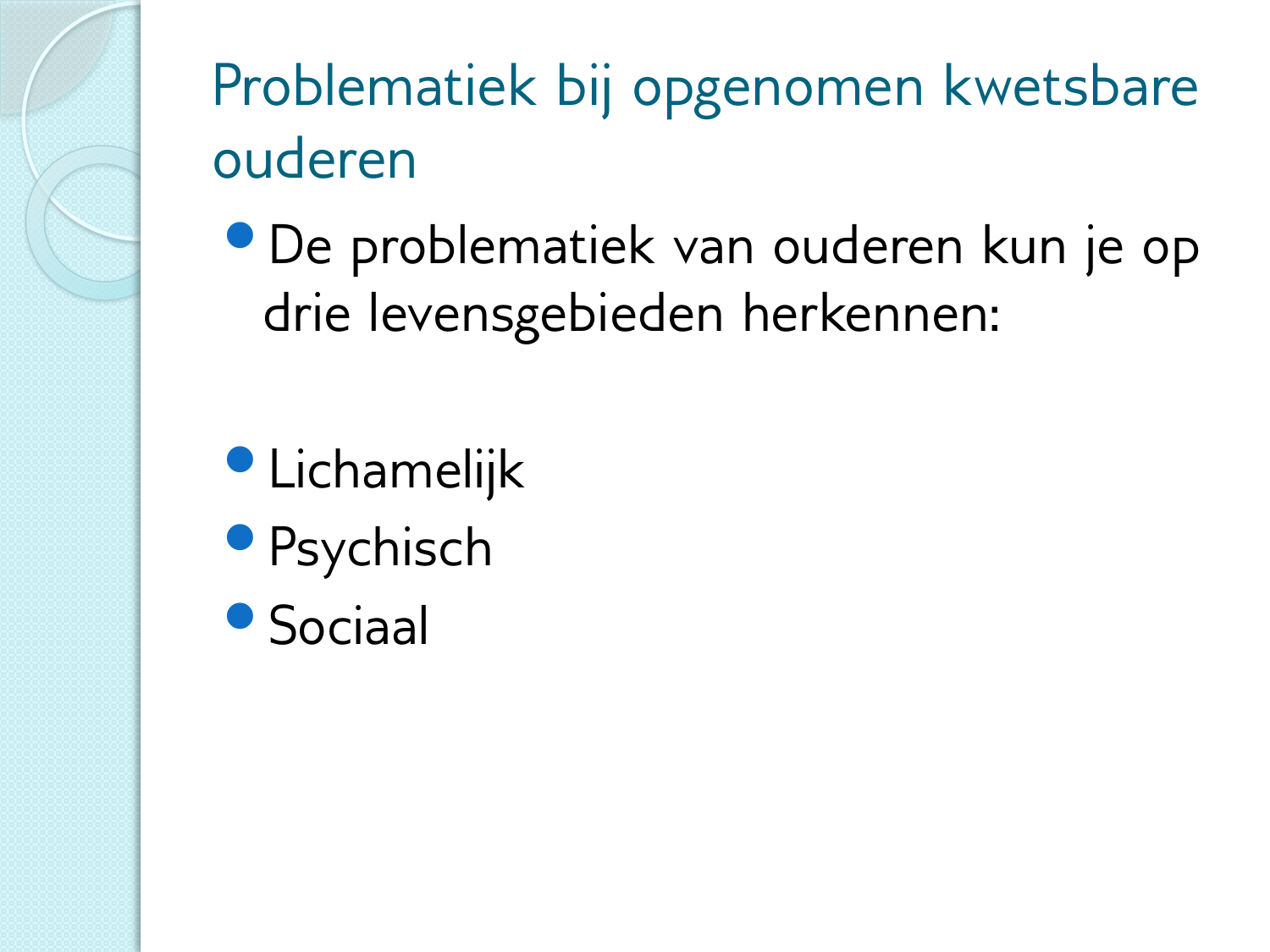

# Problematiek bij opgenomen kwetsbare ouderen
De problematiek van ouderen kun je op drie levensgebieden herkennen:

Lichamelijk
Psychisch
Sociaal